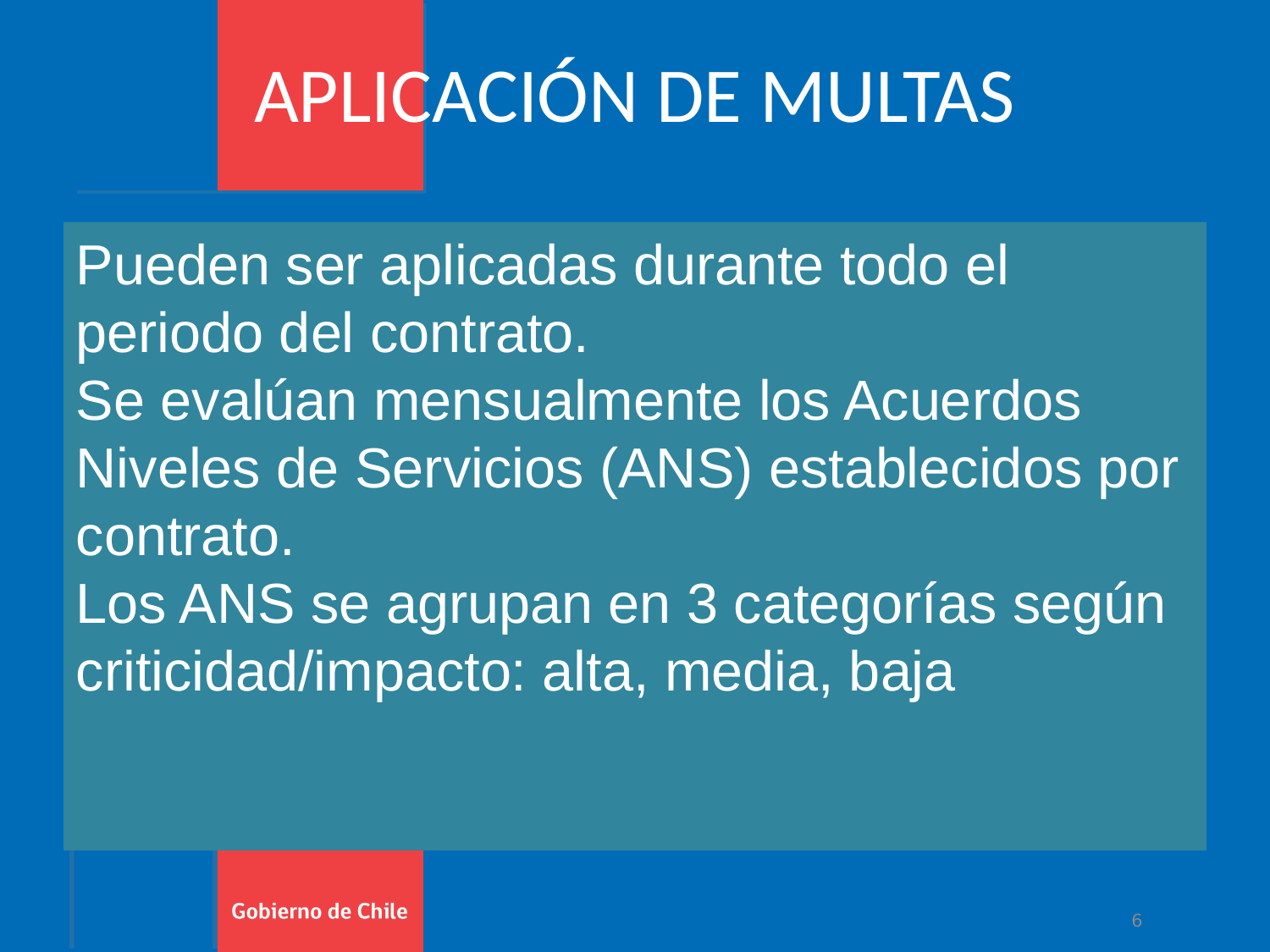

APLICACIÓN DE MULTAS
Pueden ser aplicadas durante todo el periodo del contrato.
Se evalúan mensualmente los Acuerdos Niveles de Servicios (ANS) establecidos por contrato.
Los ANS se agrupan en 3 categorías según criticidad/impacto: alta, media, baja
6